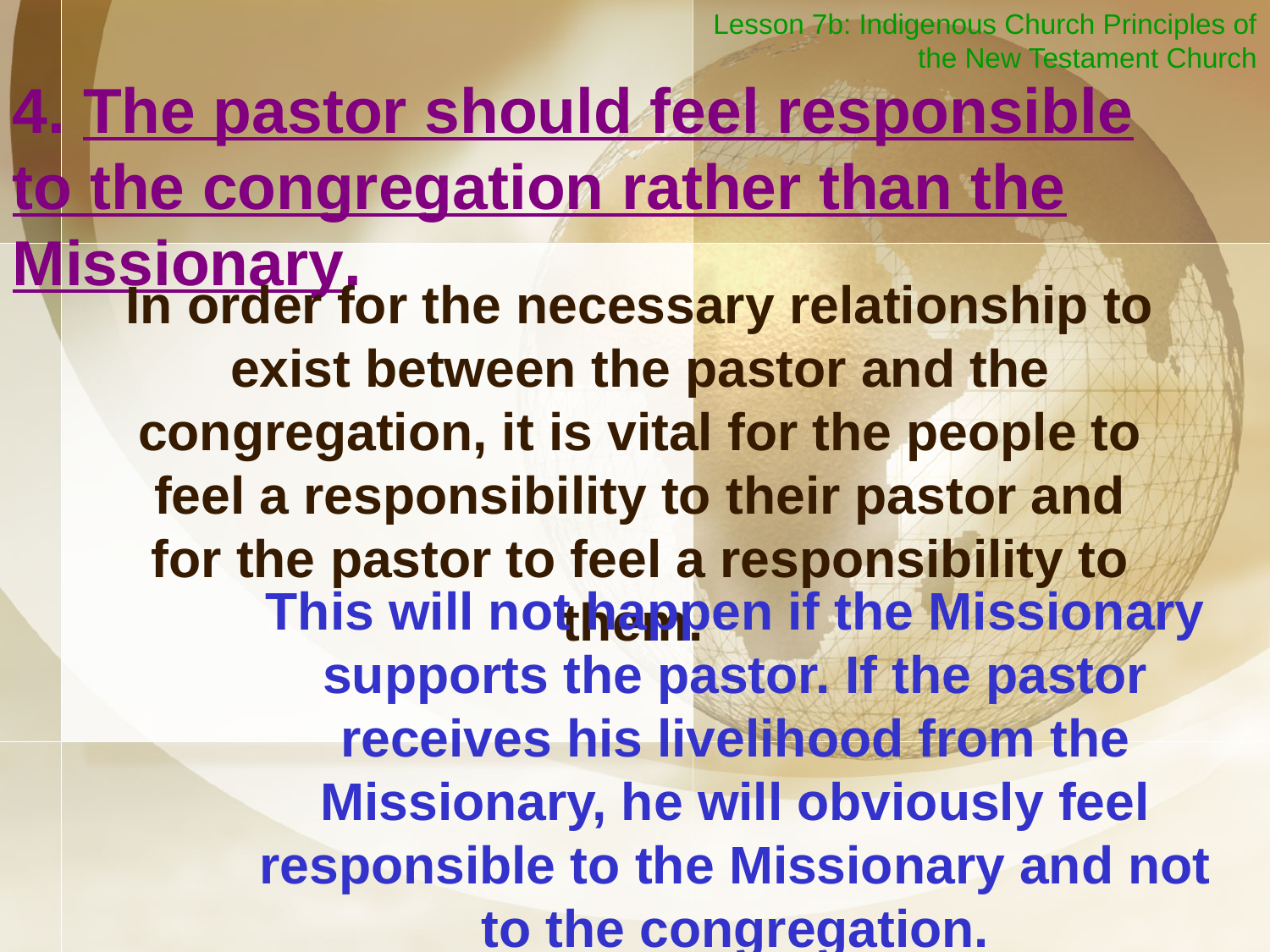

Lesson 7b: Indigenous Church Principles of the New Testament Church
4. The pastor should feel responsible to the congregation rather than the Missionary.
In order for the necessary relationship to exist between the pastor and the congregation, it is vital for the people to feel a responsibility to their pastor and for the pastor to feel a responsibility to them.
This will not happen if the Missionary supports the pastor. If the pastor receives his livelihood from the Missionary, he will obviously feel responsible to the Missionary and not to the congregation.